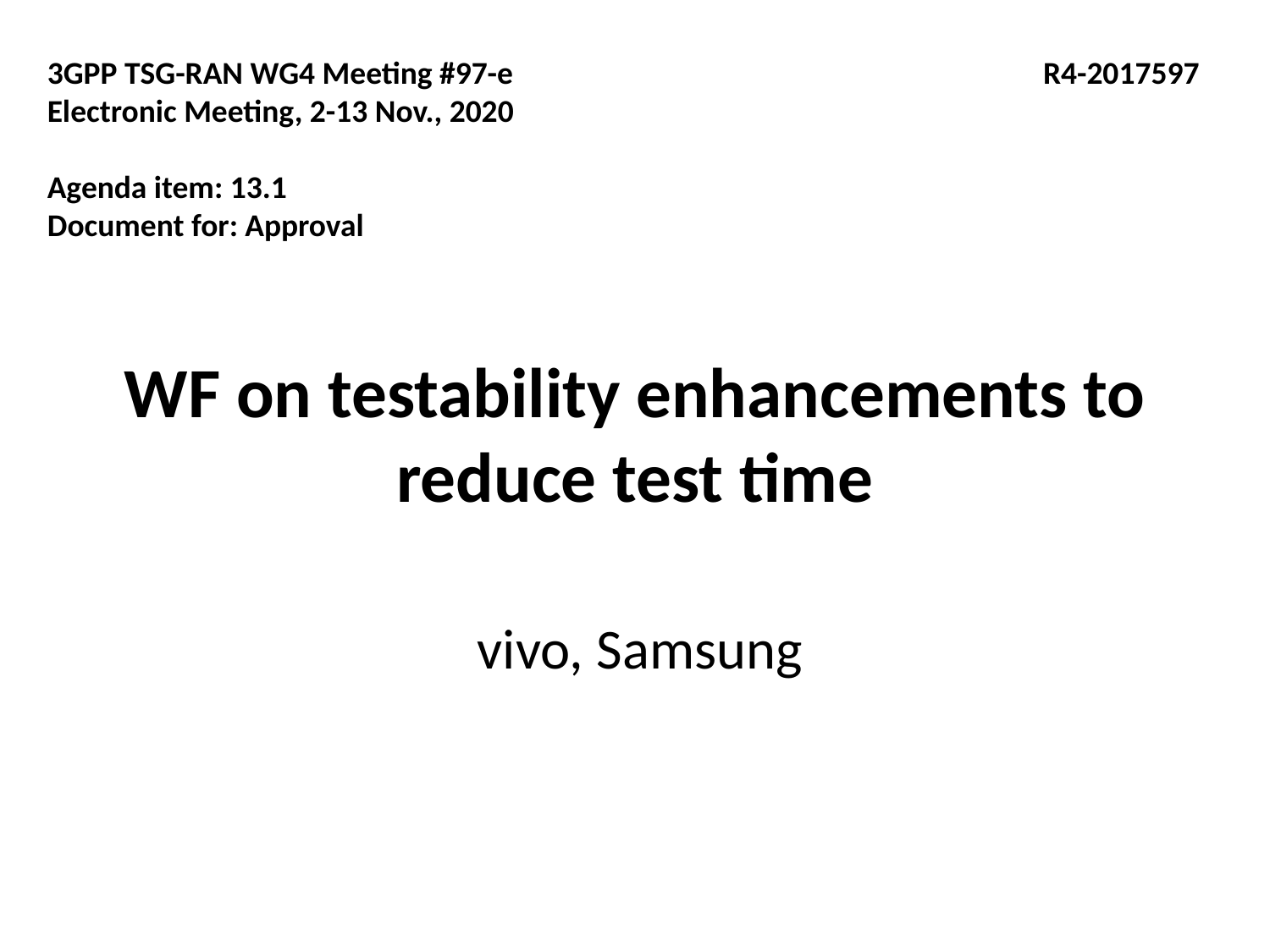

3GPP TSG-RAN WG4 Meeting #97-e	                                                                    R4-2017597
Electronic Meeting, 2-13 Nov., 2020

Agenda item: 13.1
Document for: Approval

# WF on testability enhancements to reduce test time
vivo, Samsung